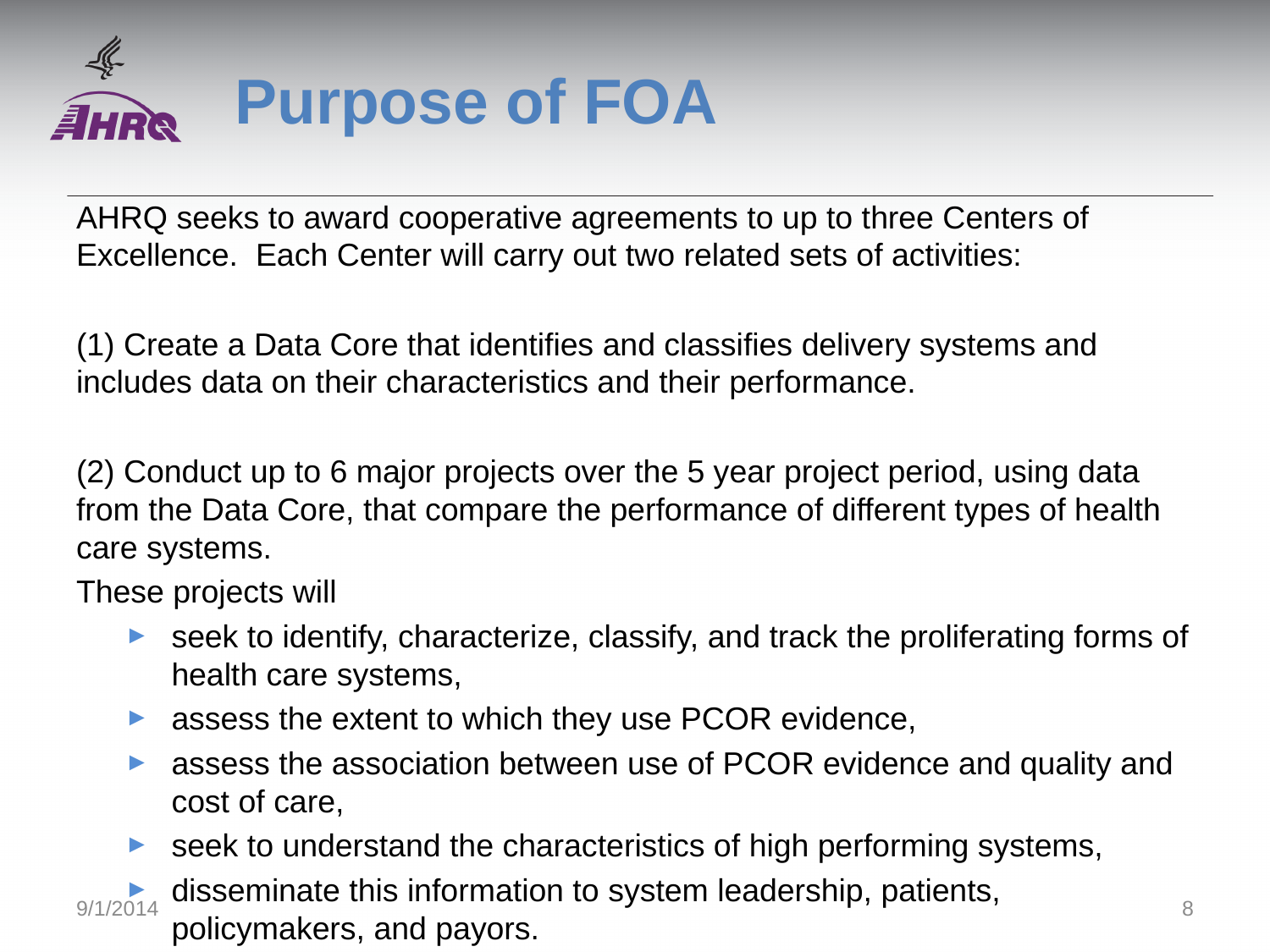

# Purpose of FOA
AHRQ seeks to award cooperative agreements to up to three Centers of Excellence.  Each Center will carry out two related sets of activities:

(1) Create a Data Core that identifies and classifies delivery systems and includes data on their characteristics and their performance.

(2) Conduct up to 6 major projects over the 5 year project period, using data from the Data Core, that compare the performance of different types of health care systems.
These projects will
seek to identify, characterize, classify, and track the proliferating forms of health care systems,
assess the extent to which they use PCOR evidence,
assess the association between use of PCOR evidence and quality and cost of care,
seek to understand the characteristics of high performing systems,
disseminate this information to system leadership, patients, policymakers, and payors.

9/1/2014
8